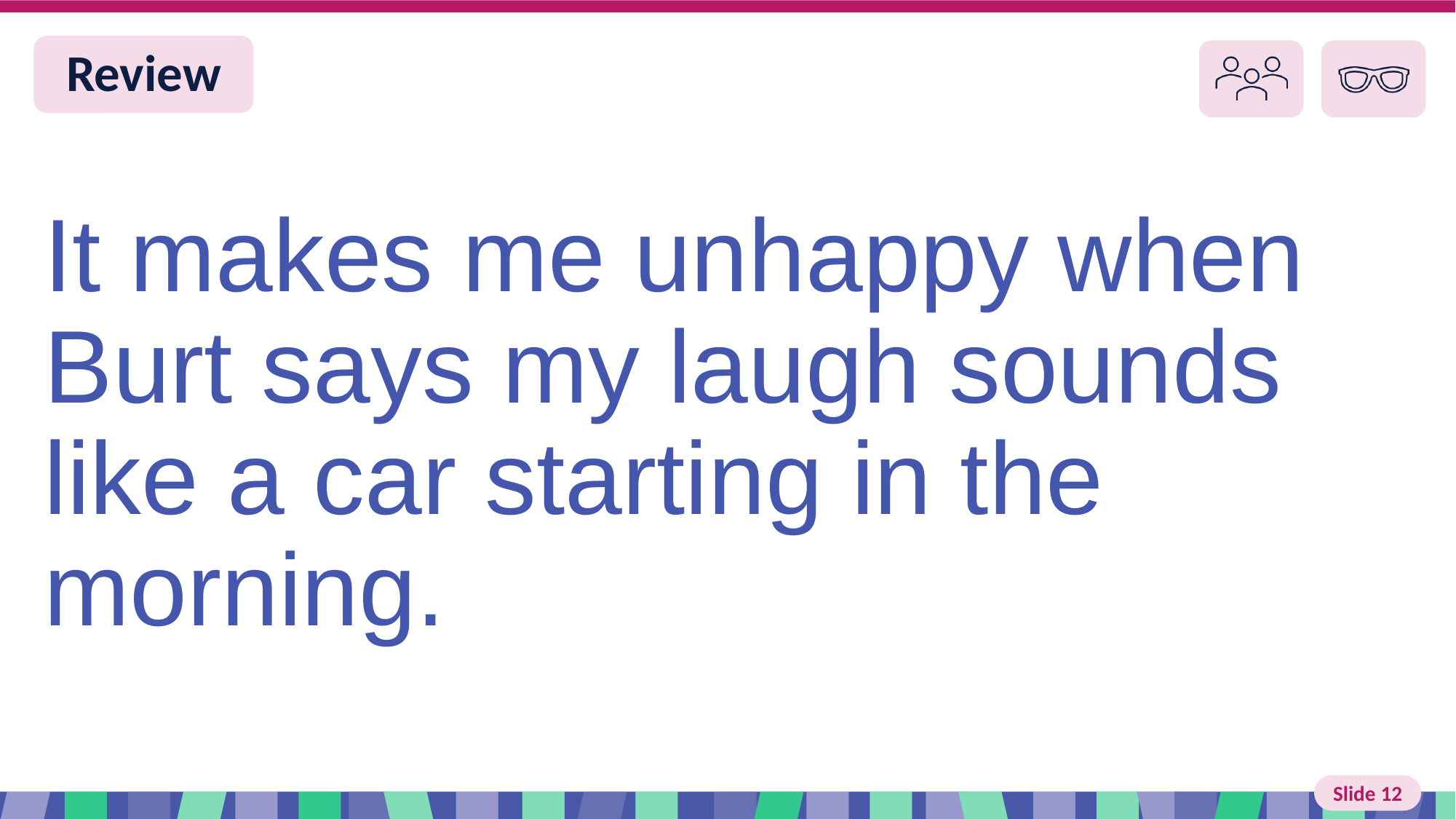

Slide 12 Review You do
It makes me unhappy when Burt says my laugh sounds
like a car starting in the morning.